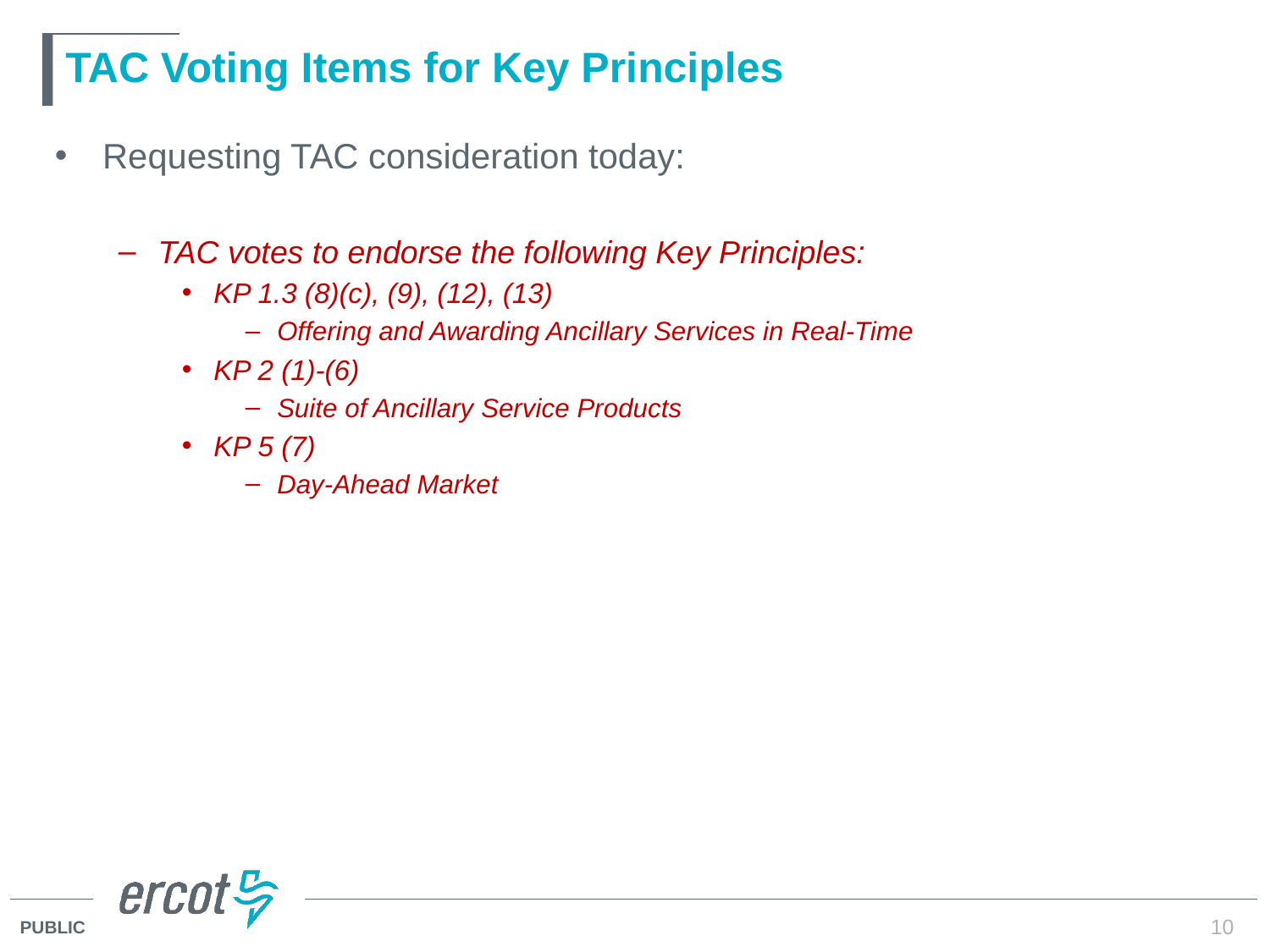

# TAC Voting Items for Key Principles
Requesting TAC consideration today:

TAC votes to endorse the following Key Principles:
KP 1.3 (8)(c), (9), (12), (13)
Offering and Awarding Ancillary Services in Real-Time
KP 2 (1)-(6)
Suite of Ancillary Service Products
KP 5 (7)
Day-Ahead Market

10